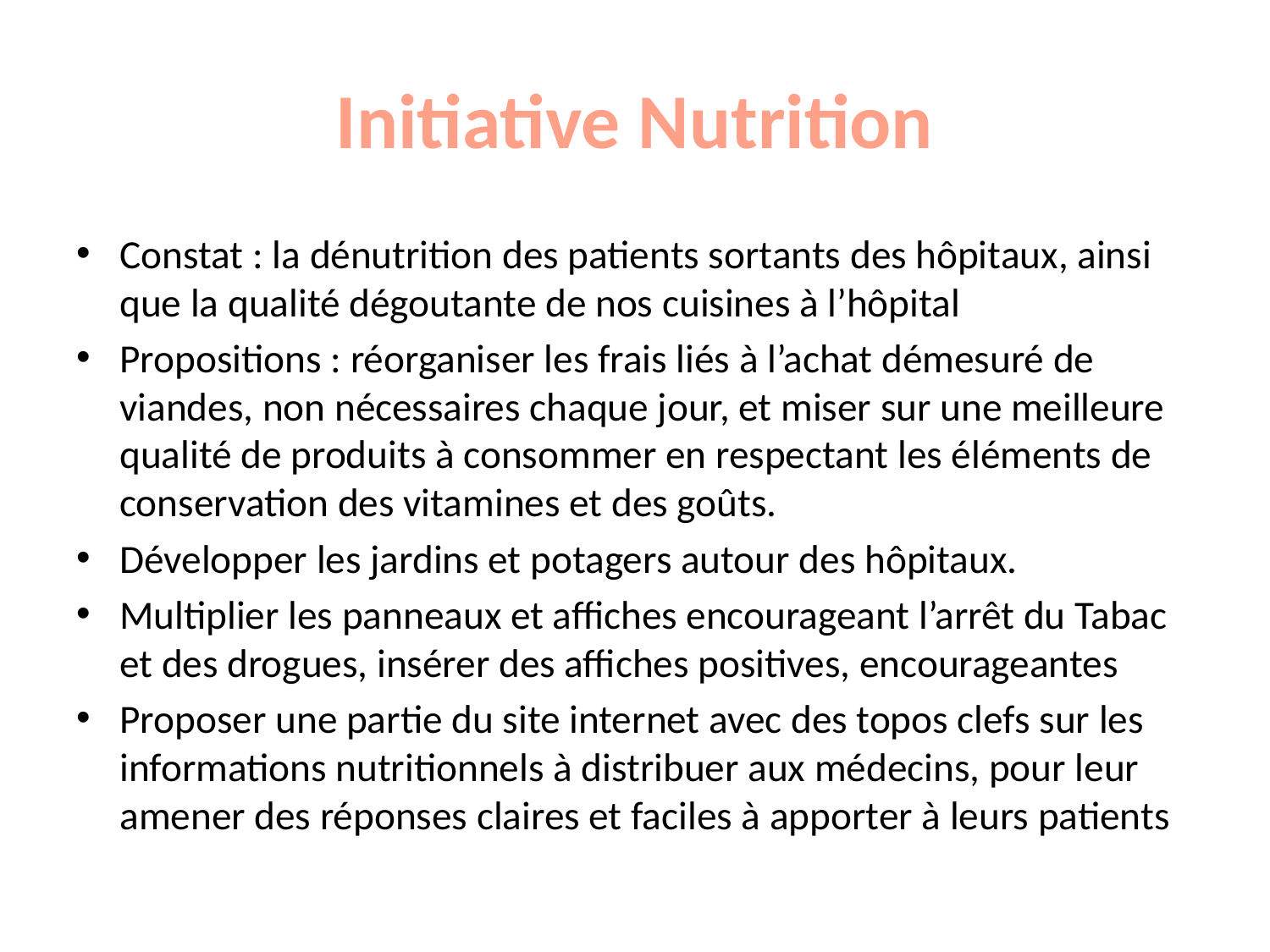

# Initiative Nutrition
Constat : la dénutrition des patients sortants des hôpitaux, ainsi que la qualité dégoutante de nos cuisines à l’hôpital
Propositions : réorganiser les frais liés à l’achat démesuré de viandes, non nécessaires chaque jour, et miser sur une meilleure qualité de produits à consommer en respectant les éléments de conservation des vitamines et des goûts.
Développer les jardins et potagers autour des hôpitaux.
Multiplier les panneaux et affiches encourageant l’arrêt du Tabac et des drogues, insérer des affiches positives, encourageantes
Proposer une partie du site internet avec des topos clefs sur les informations nutritionnels à distribuer aux médecins, pour leur amener des réponses claires et faciles à apporter à leurs patients